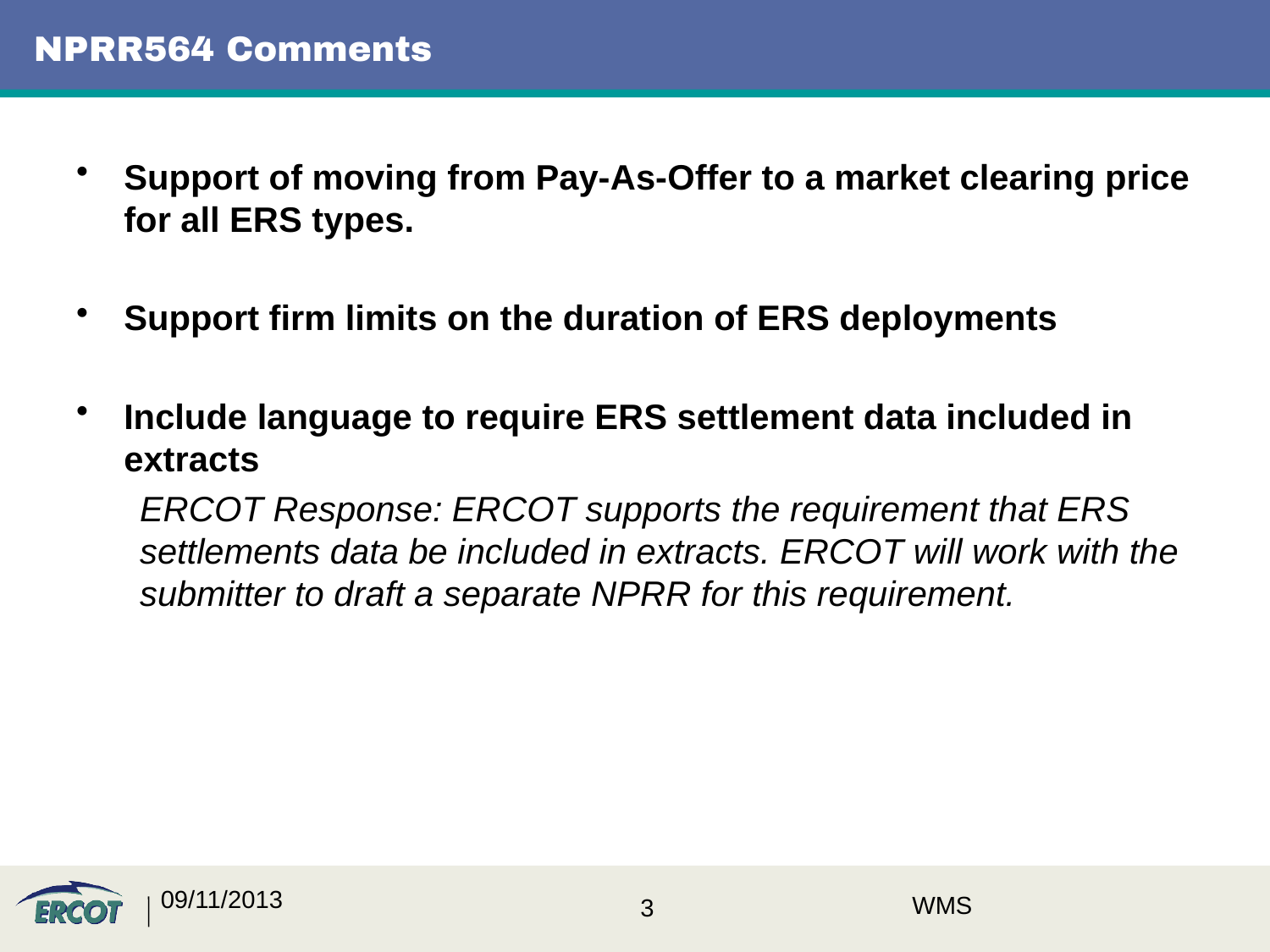

# NPRR564 Comments
Support of moving from Pay-As-Offer to a market clearing price for all ERS types.

Support firm limits on the duration of ERS deployments

Include language to require ERS settlement data included in extracts
ERCOT Response: ERCOT supports the requirement that ERS settlements data be included in extracts. ERCOT will work with the submitter to draft a separate NPRR for this requirement.

09/11/2013
WMS
3